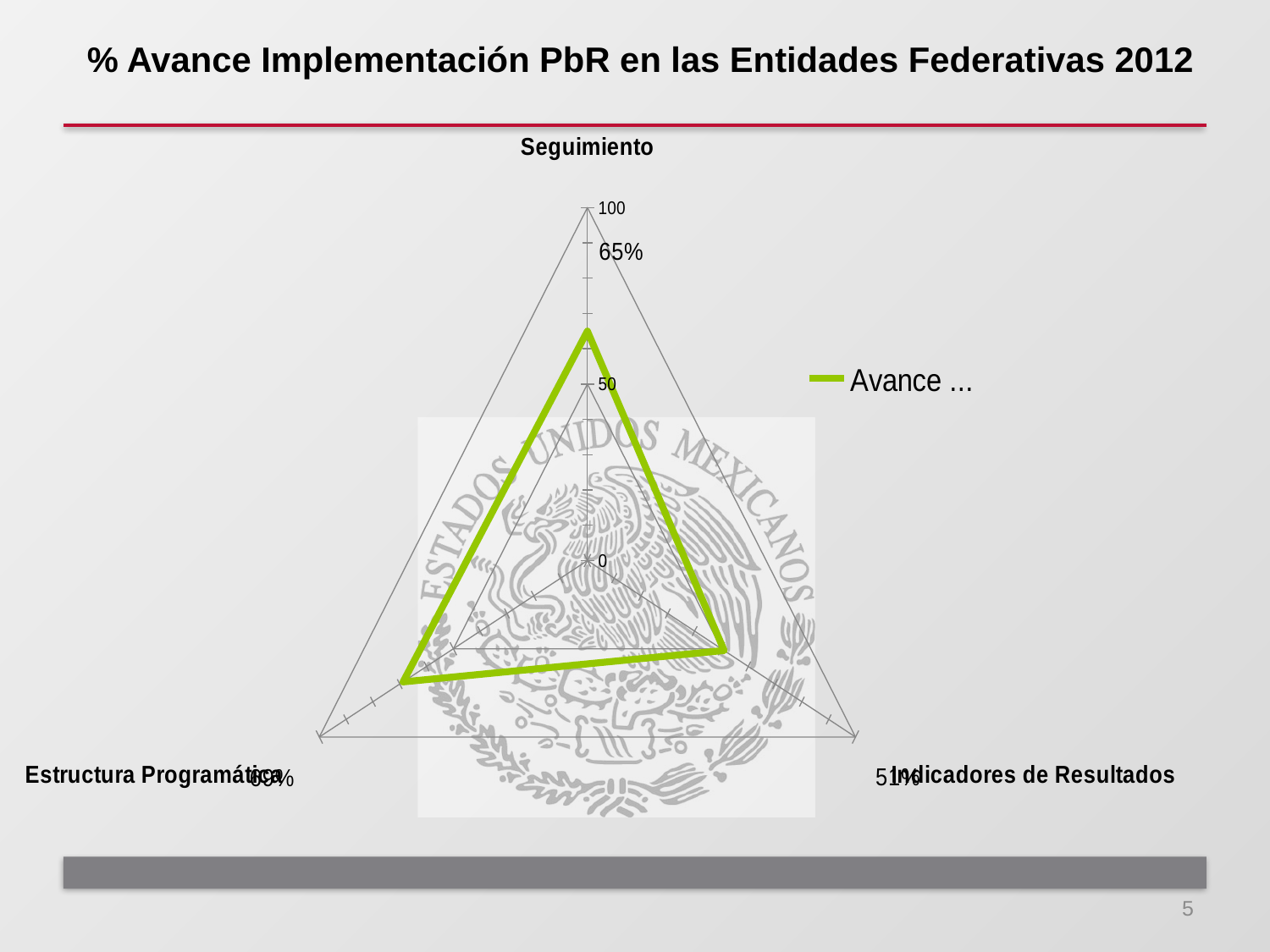

# % Avance Implementación PbR en las Entidades Federativas 2012

### Chart

| Category |  |
|---|---|
| Seguimiento | 65.0 |
| Indicadores de Resultados | 51.0 |
| Estructura Programática | 68.75 |
5